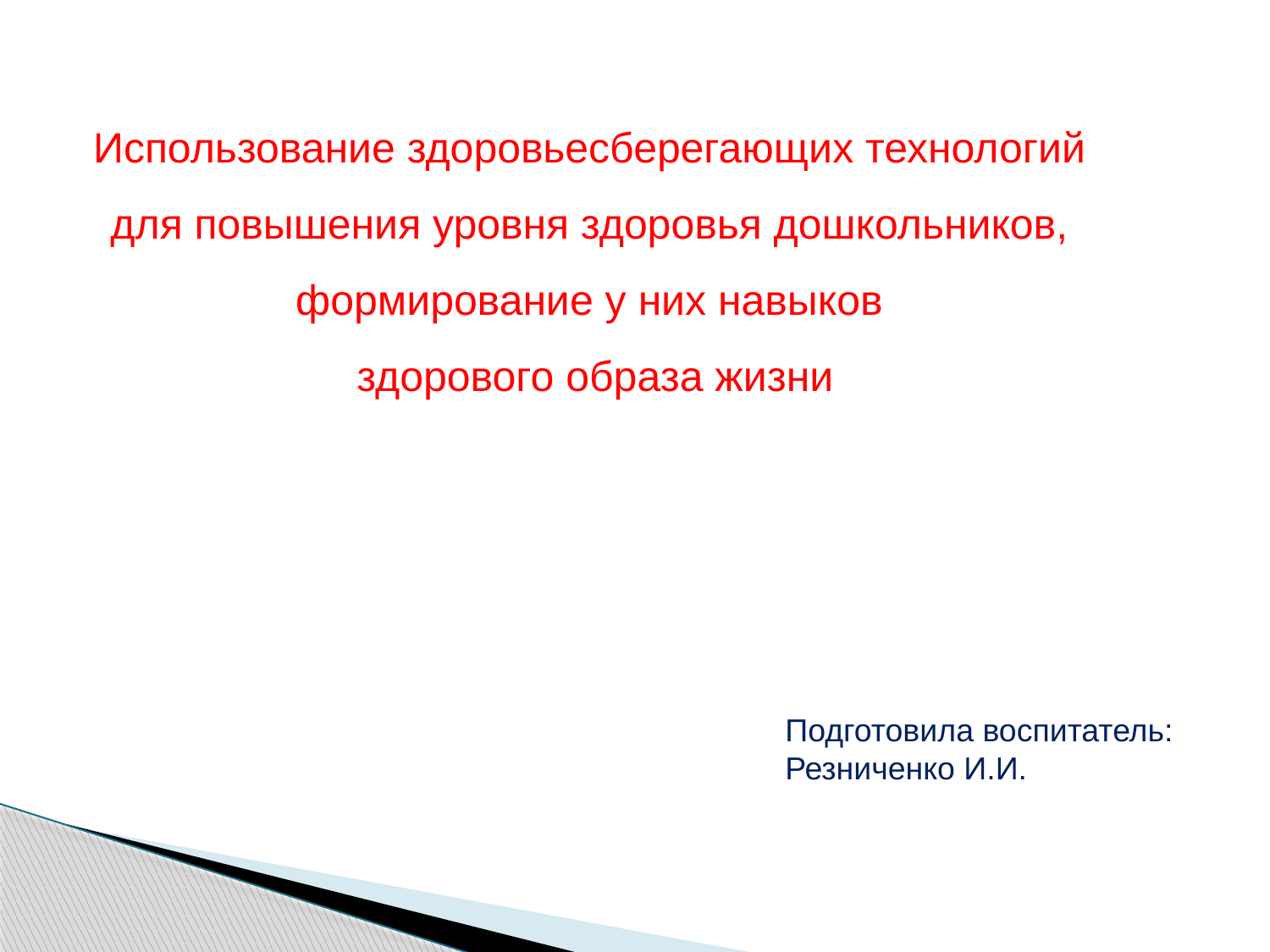

Использование здоровьесберегающих технологий
для повышения уровня здоровья дошкольников,
формирование у них навыков
здорового образа жизни

Подготовила воспитатель:
Резниченко И.И.